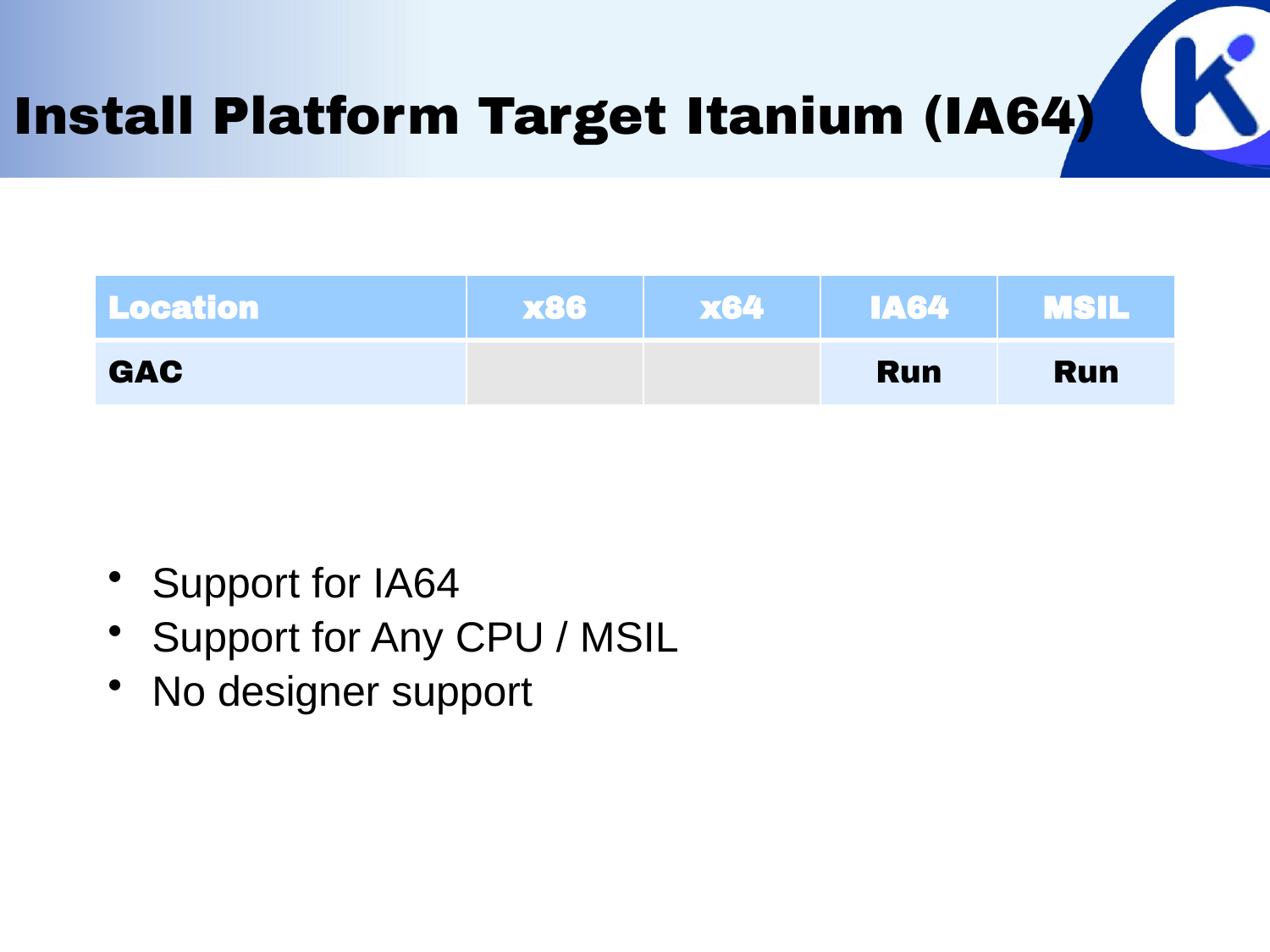

# Install Platform Target Itanium (IA64)
| Location | x86 | x64 | IA64 | MSIL |
| --- | --- | --- | --- | --- |
| GAC |  |  | Run | Run |
Support for IA64
Support for Any CPU / MSIL
No designer support